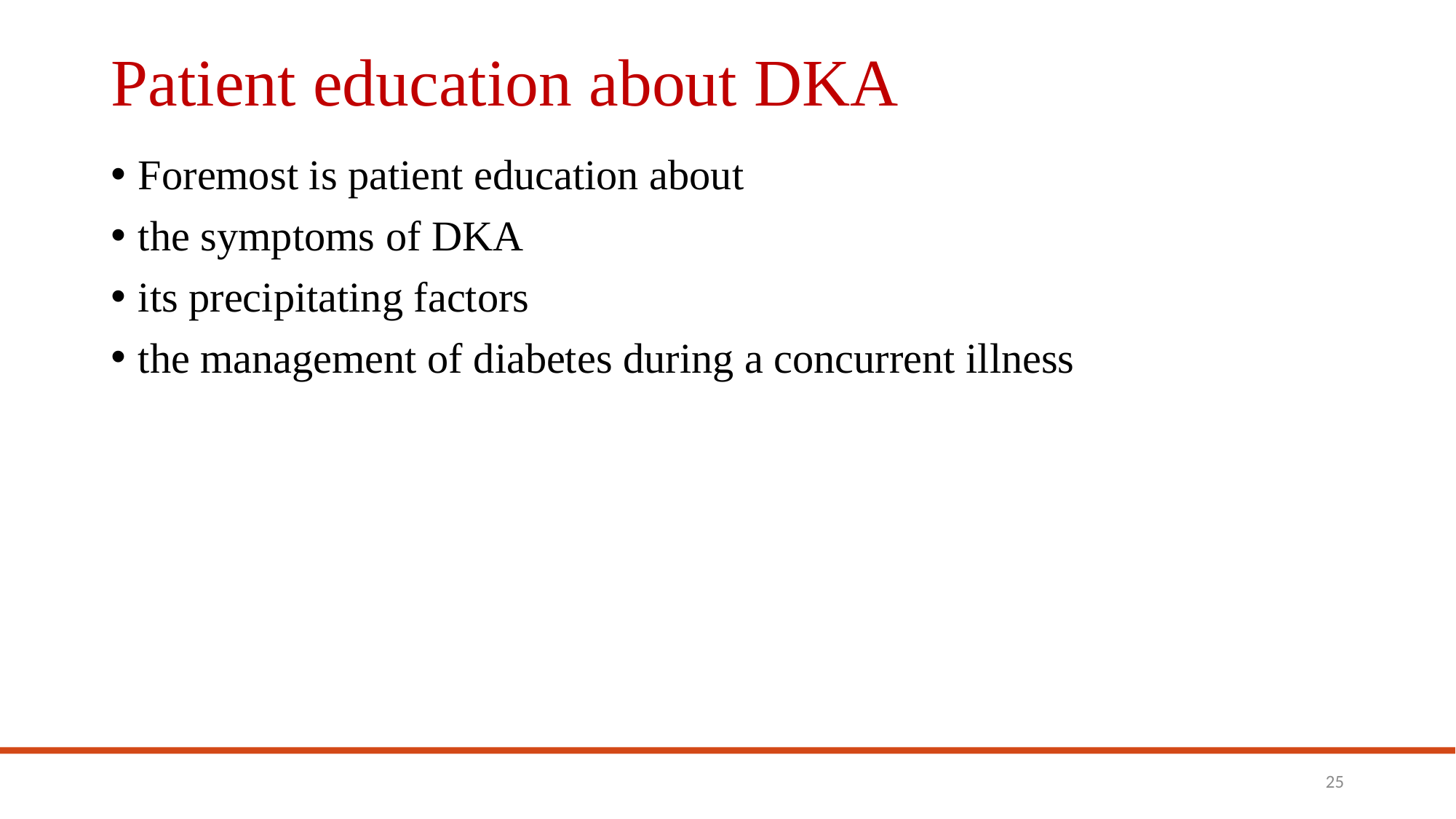

# Patient education about DKA
Foremost is patient education about
the symptoms of DKA
its precipitating factors
the management of diabetes during a concurrent illness

25